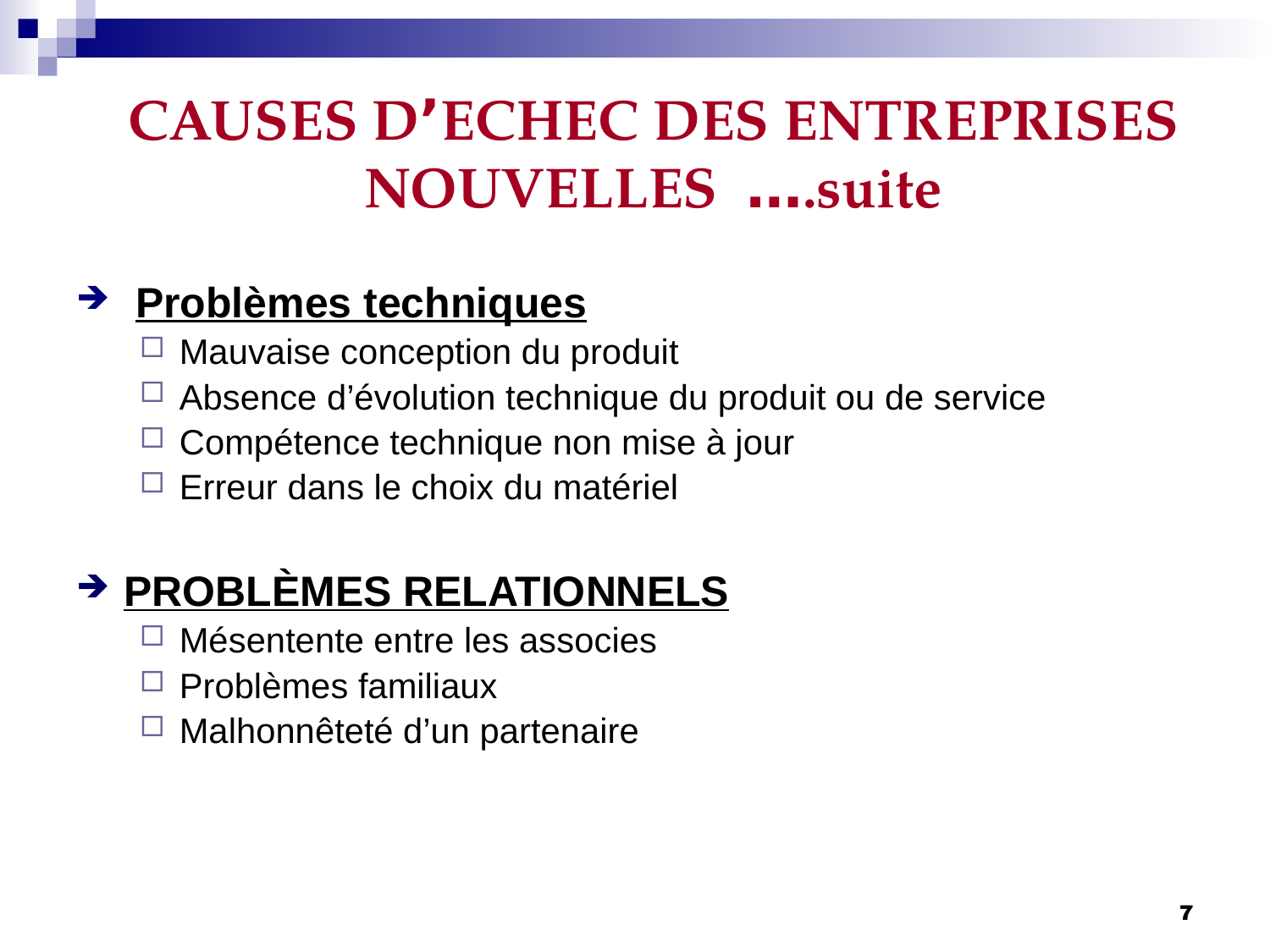

# CAUSES D’ECHEC DES ENTREPRISES NOUVELLES  ….suite
 Problèmes techniques
Mauvaise conception du produit
Absence d’évolution technique du produit ou de service
Compétence technique non mise à jour
Erreur dans le choix du matériel

PROBLÈMES RELATIONNELS
Mésentente entre les associes
Problèmes familiaux
Malhonnêteté d’un partenaire
7